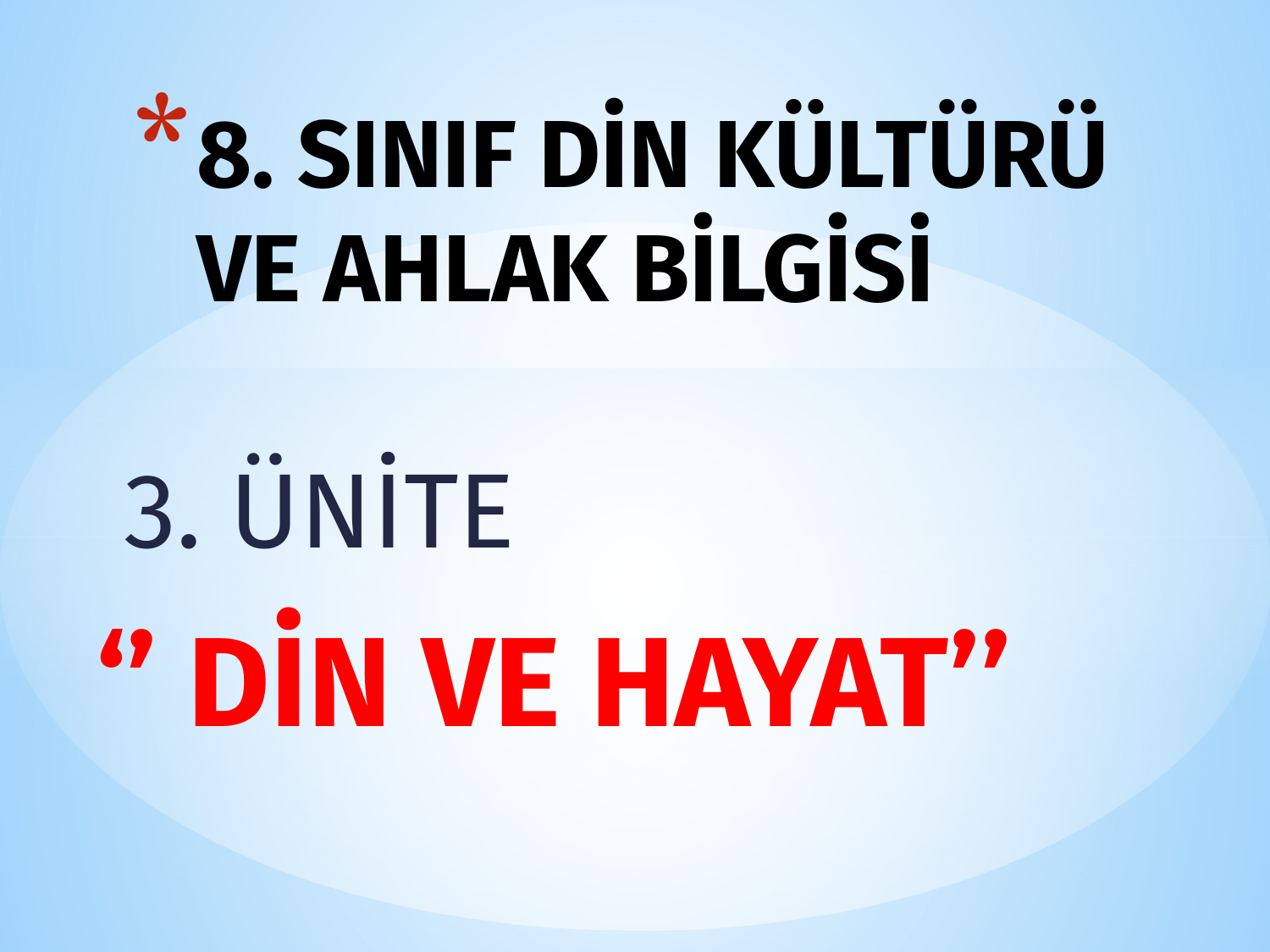

# 8. SINIF DİN KÜLTÜRÜ VE AHLAK BİLGİSİ
  3. ÜNİTE
 ‘’ DİN VE HAYAT’’